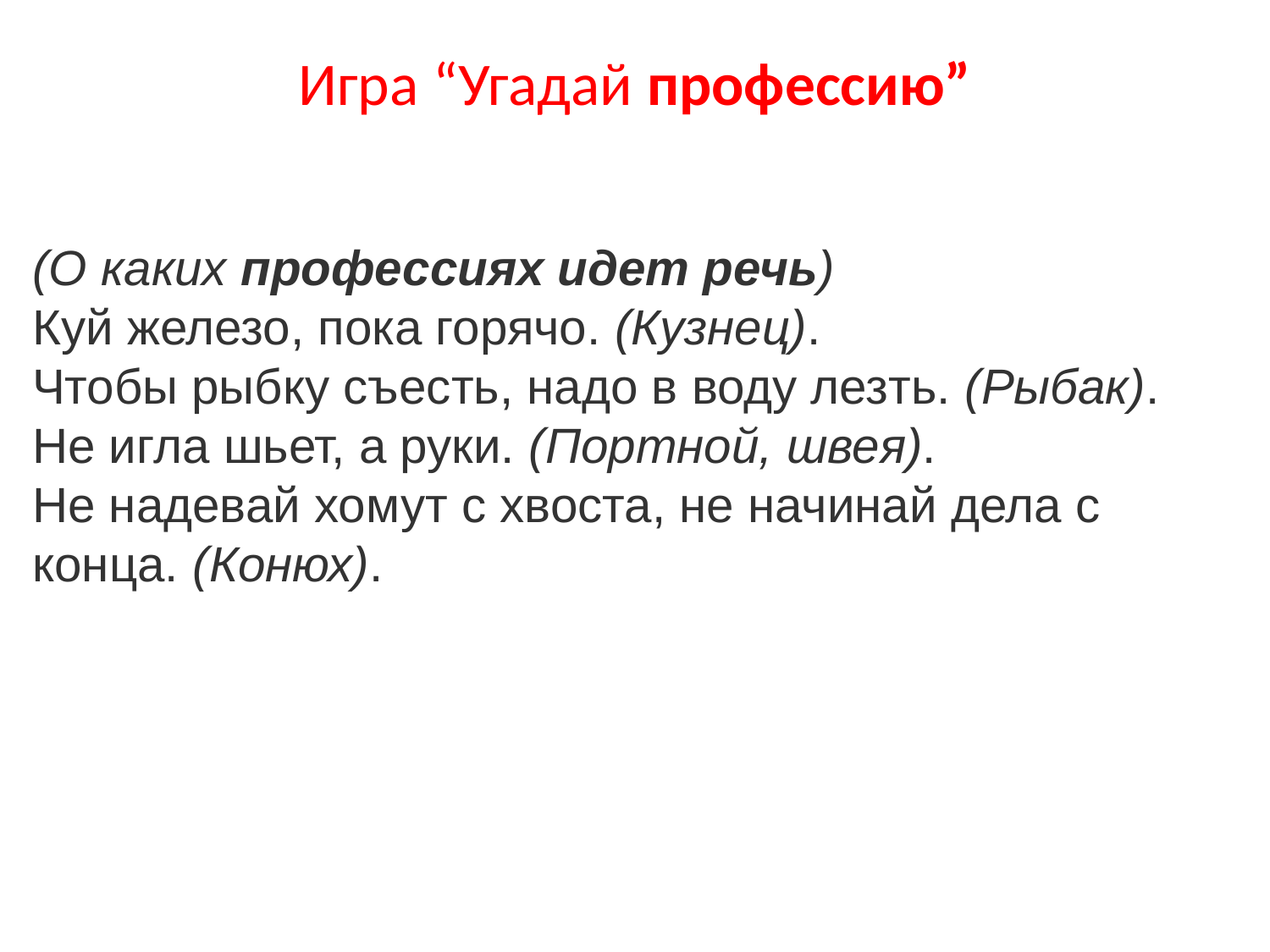

# Игра “Угадай профессию”
(О каких профессиях идет речь)
Куй железо, пока горячо. (Кузнец).
Чтобы рыбку съесть, надо в воду лезть. (Рыбак).
Не игла шьет, а руки. (Портной, швея).
Не надевай хомут с хвоста, не начинай дела с конца. (Конюх).